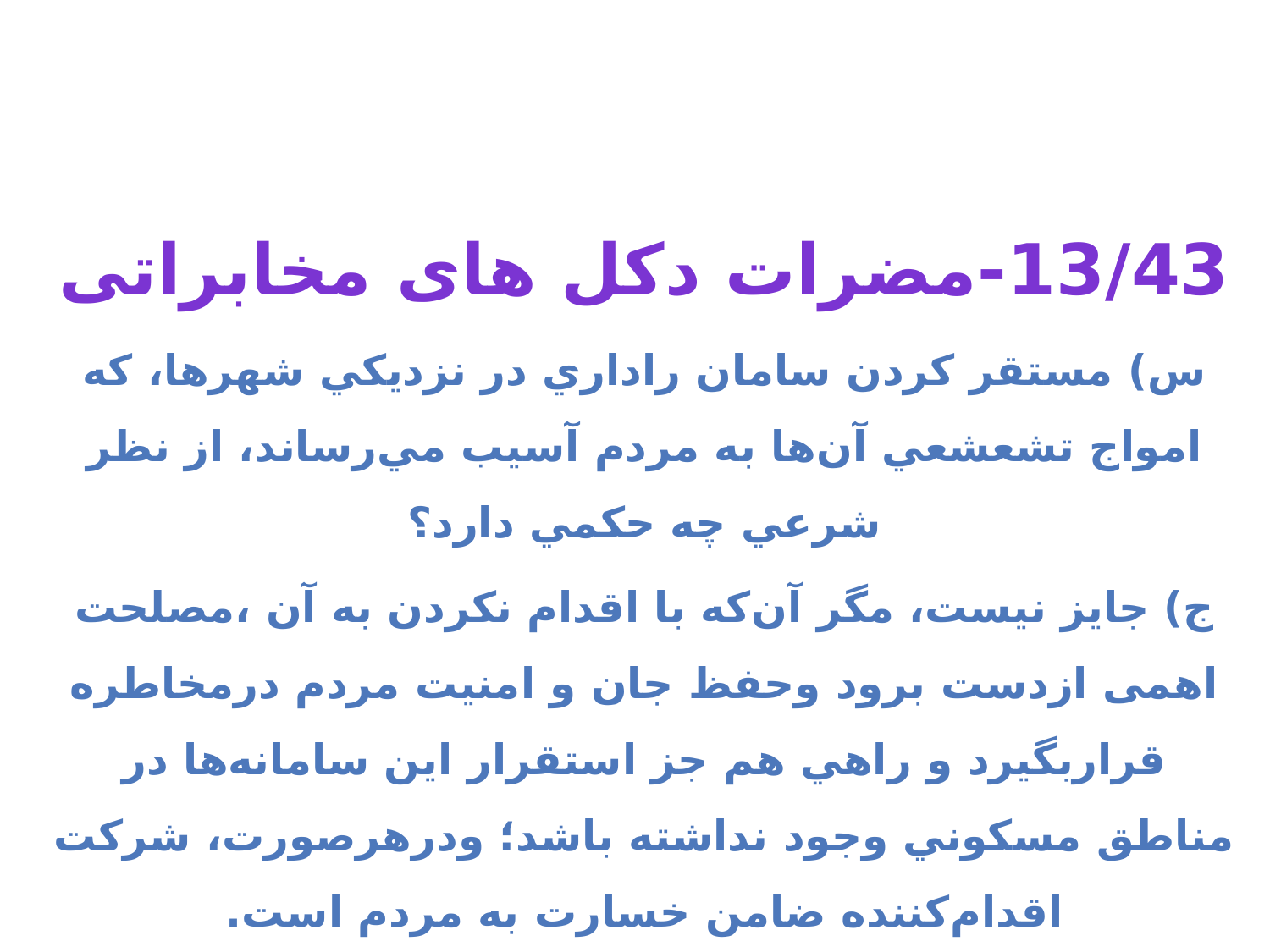

13/43-مضرات دکل های مخابراتی
س) مستقر كردن سامان راداري در نزديكي شهرها، كه امواج تشعشعي آن‌ها به مردم آسيب مي‌رساند، از نظر شرعي چه حكمي دارد؟
ج) جايز نيست، مگر آن‌كه با اقدام نکردن به آن ،مصلحت اهمی ازدست برود وحفظ جان و امنيت مردم درمخاطره قراربگیرد و راهي هم جز استقرار اين سامانه‌ها در مناطق مسكوني وجود نداشته باشد؛ ودرهرصورت، شركت اقدام‌كننده ضامن خسارت به مردم است.